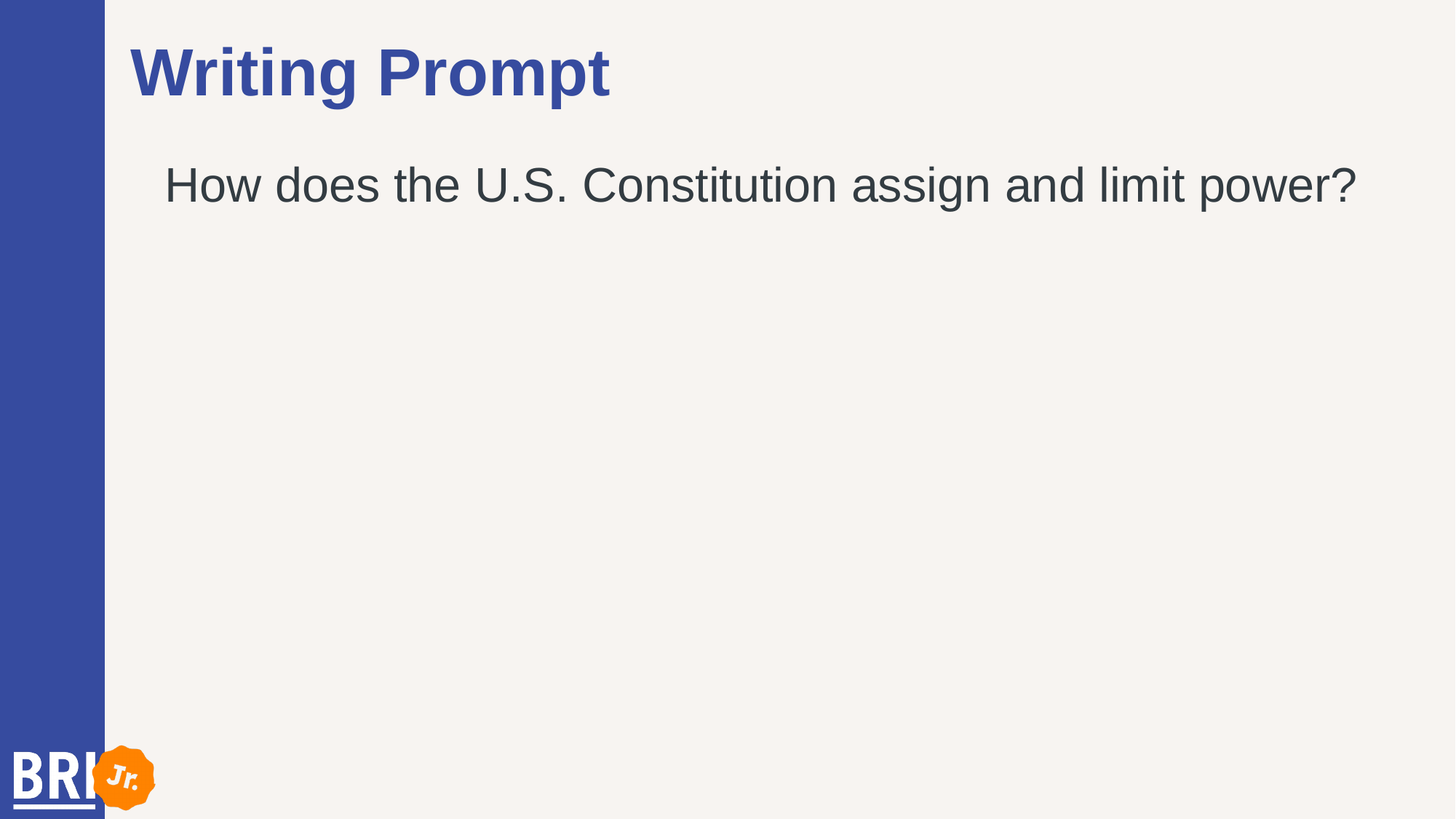

# Writing Prompt
How does the U.S. Constitution assign and limit power?